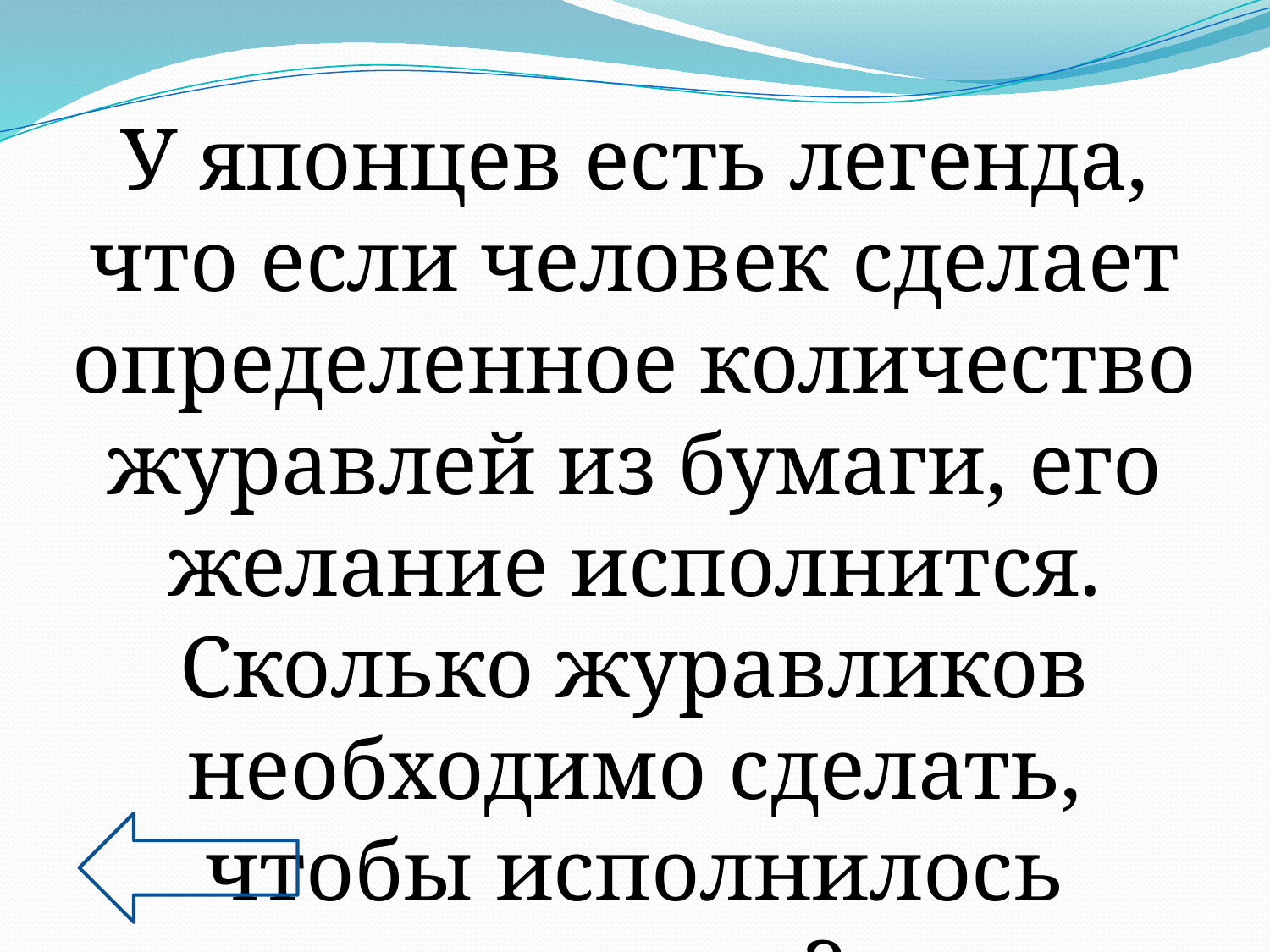

У японцев есть легенда, что если человек сделает определенное количество журавлей из бумаги, его желание исполнится. Сколько журавликов необходимо сделать, чтобы исполнилось желание?